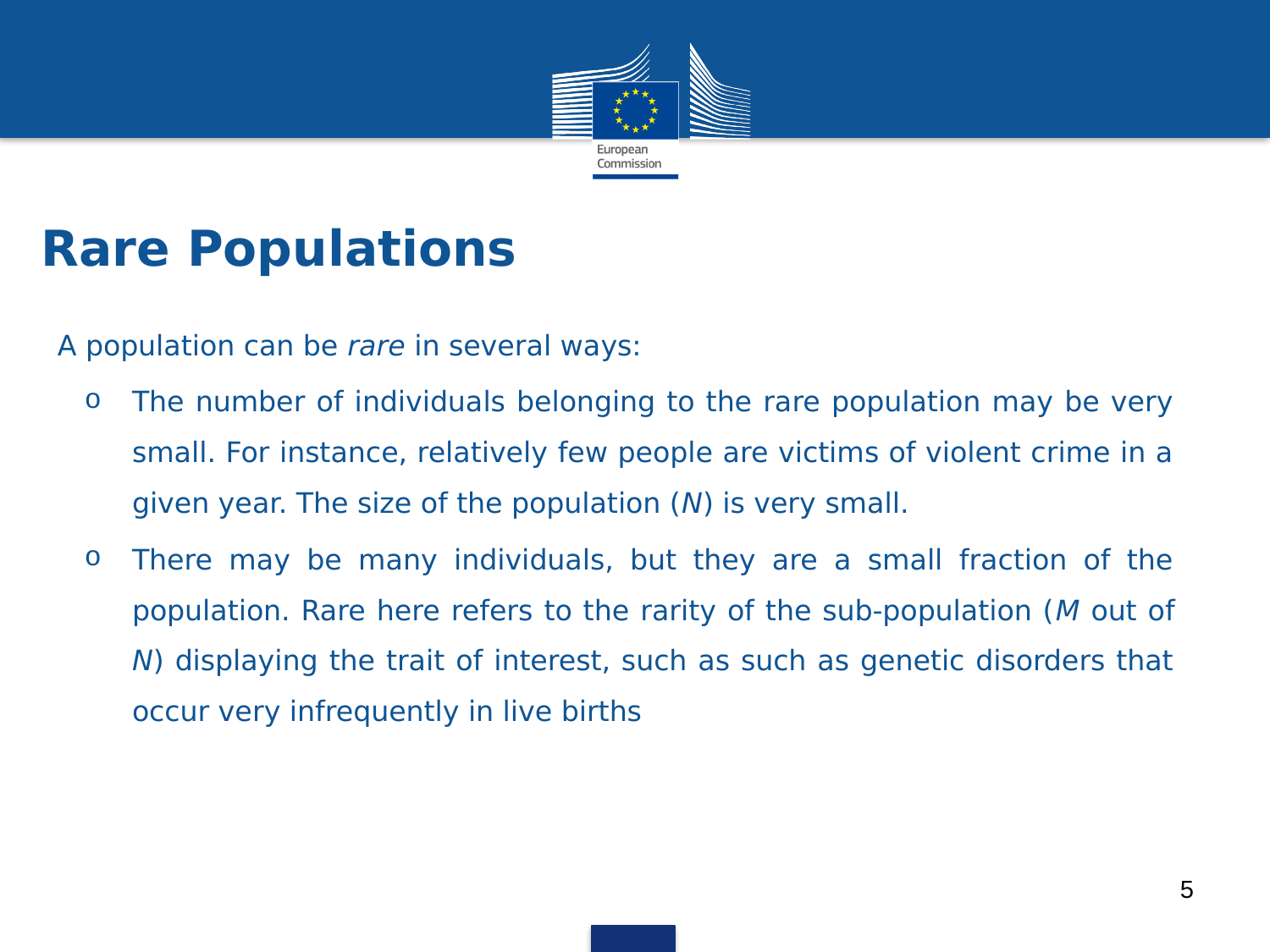

# Rare Populations
A population can be rare in several ways:
The number of individuals belonging to the rare population may be very small. For instance, relatively few people are victims of violent crime in a given year. The size of the population (N) is very small.
There may be many individuals, but they are a small fraction of the population. Rare here refers to the rarity of the sub-population (M out of N) displaying the trait of interest, such as such as genetic disorders that occur very infrequently in live births

5